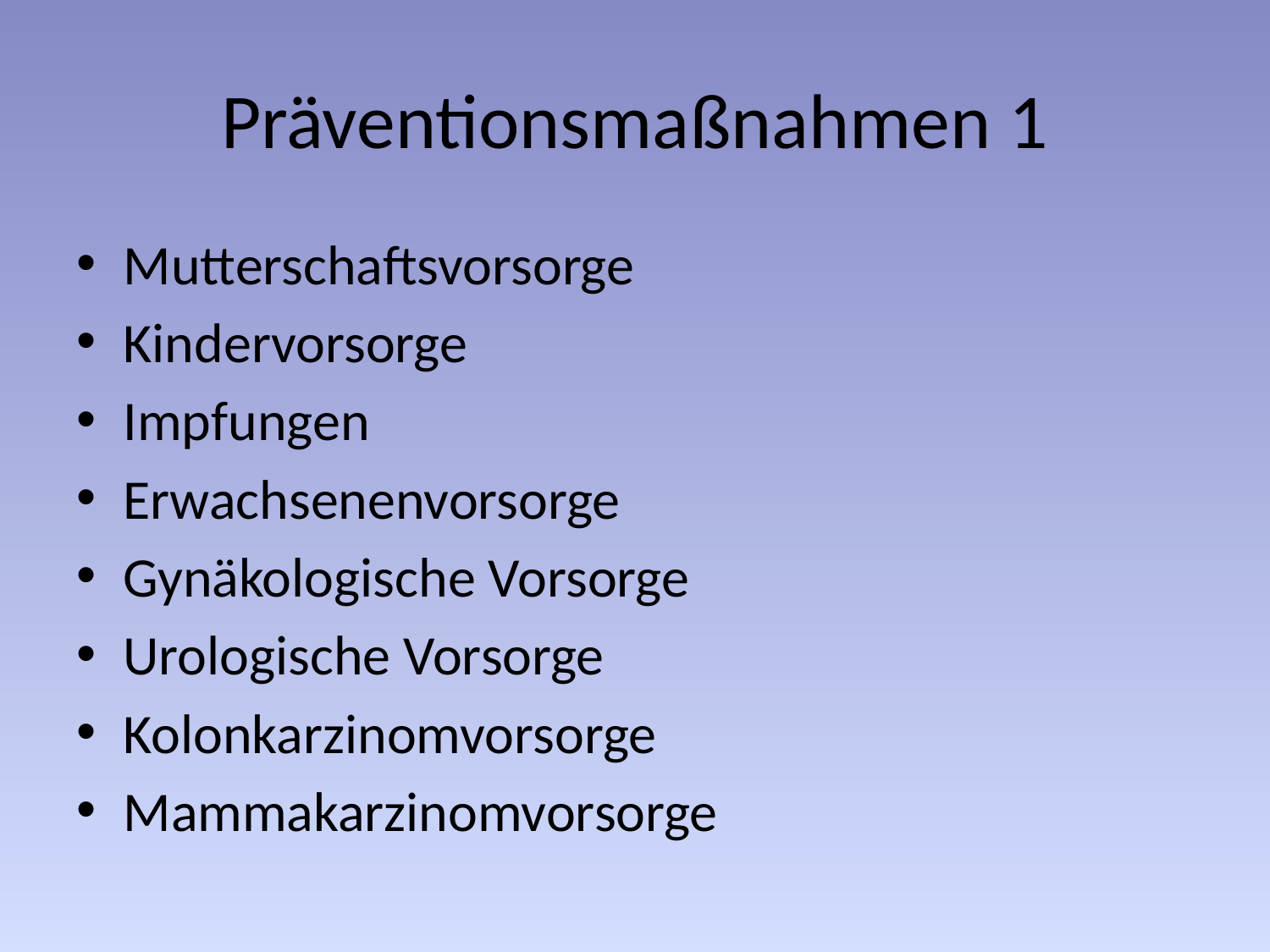

# Präventionsmaßnahmen 1
Mutterschaftsvorsorge
Kindervorsorge
Impfungen
Erwachsenenvorsorge
Gynäkologische Vorsorge
Urologische Vorsorge
Kolonkarzinomvorsorge
Mammakarzinomvorsorge